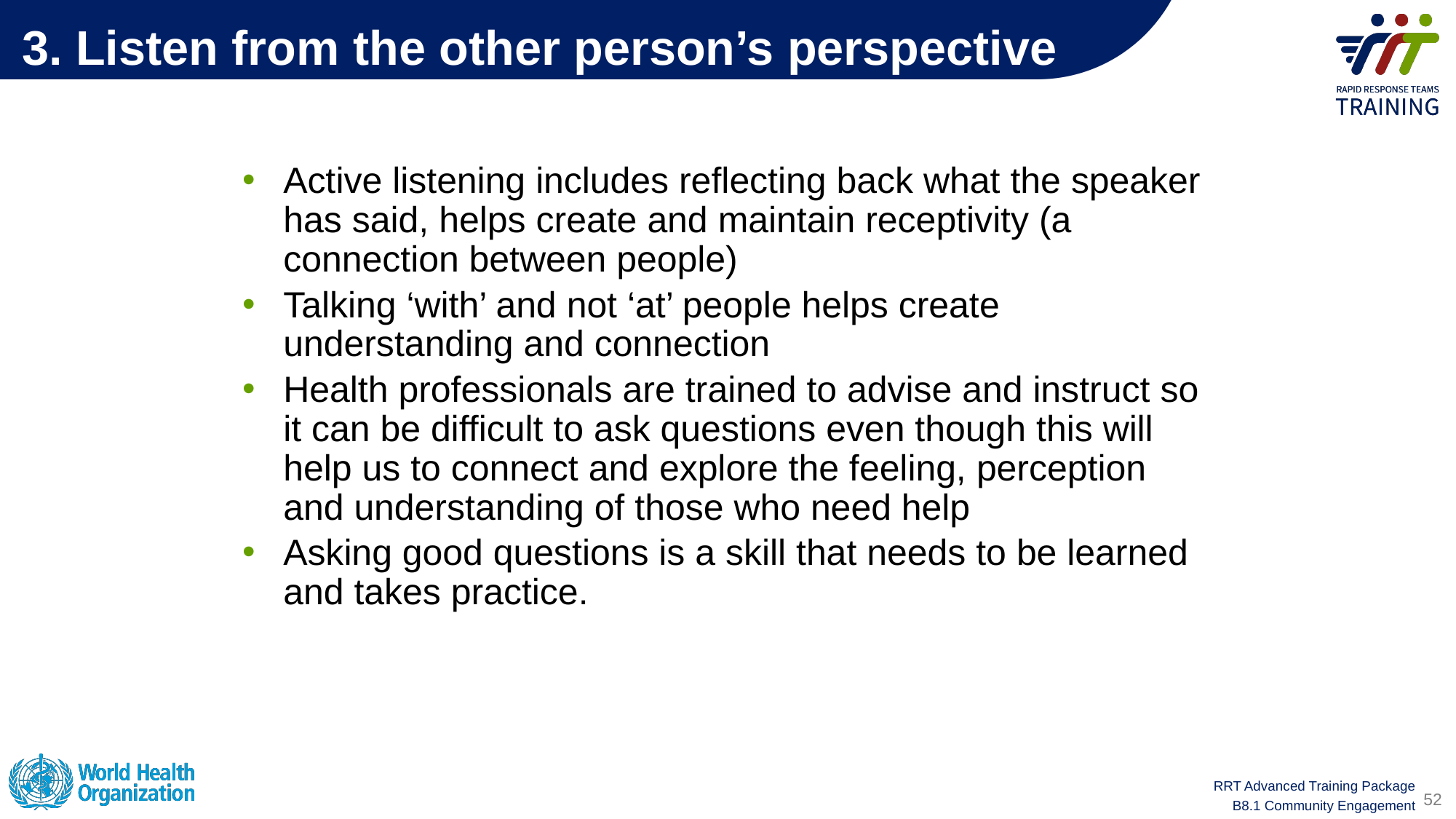

3. Listen from the other person’s perspective
Active listening includes reflecting back what the speaker has said, helps create and maintain receptivity (a connection between people)
Talking ‘with’ and not ‘at’ people helps create understanding and connection
Health professionals are trained to advise and instruct so it can be difficult to ask questions even though this will help us to connect and explore the feeling, perception and understanding of those who need help
Asking good questions is a skill that needs to be learned and takes practice.